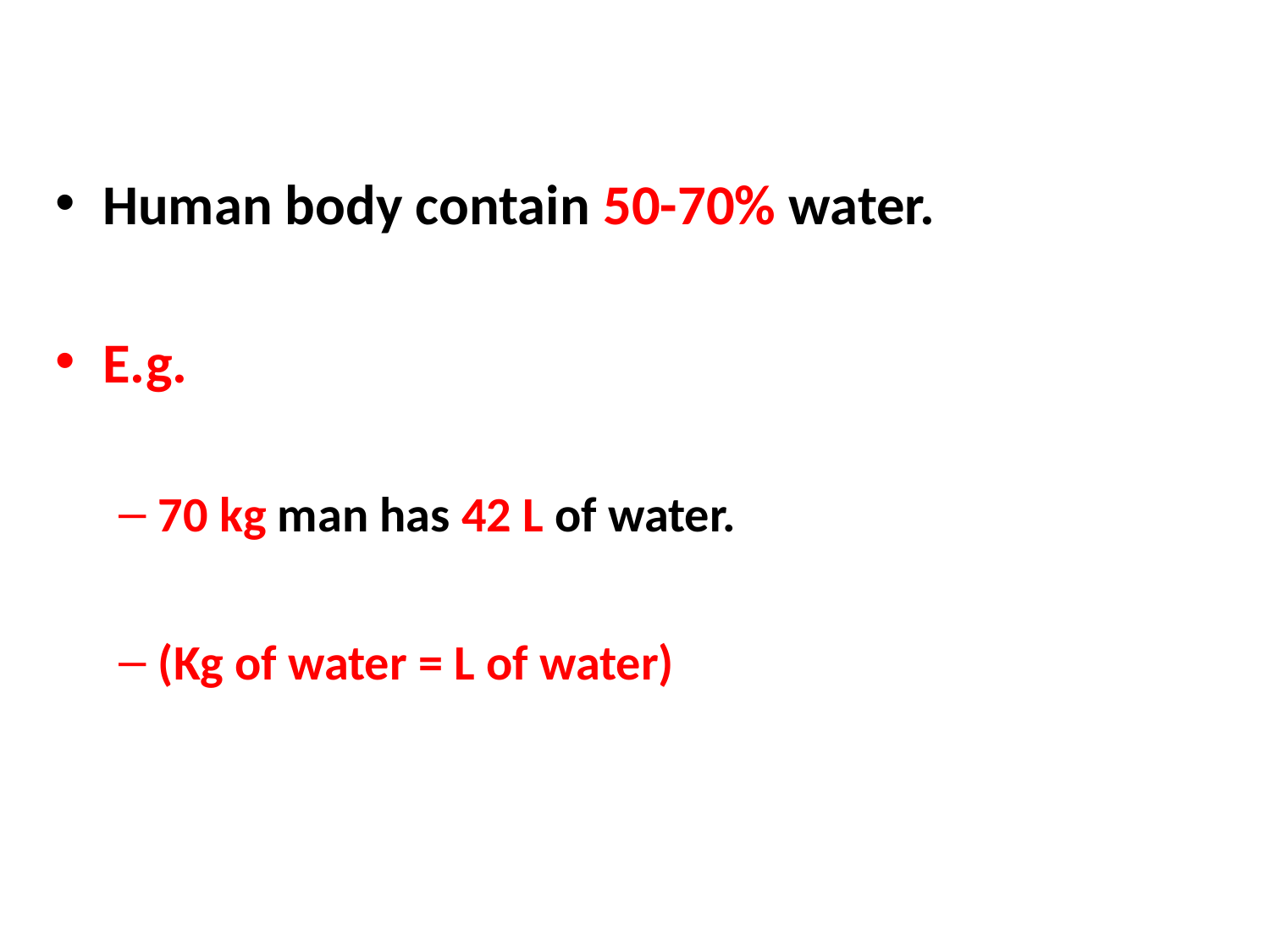

Human body contain 50-70% water.

E.g.

70 kg man has 42 L of water.

(Kg of water = L of water)